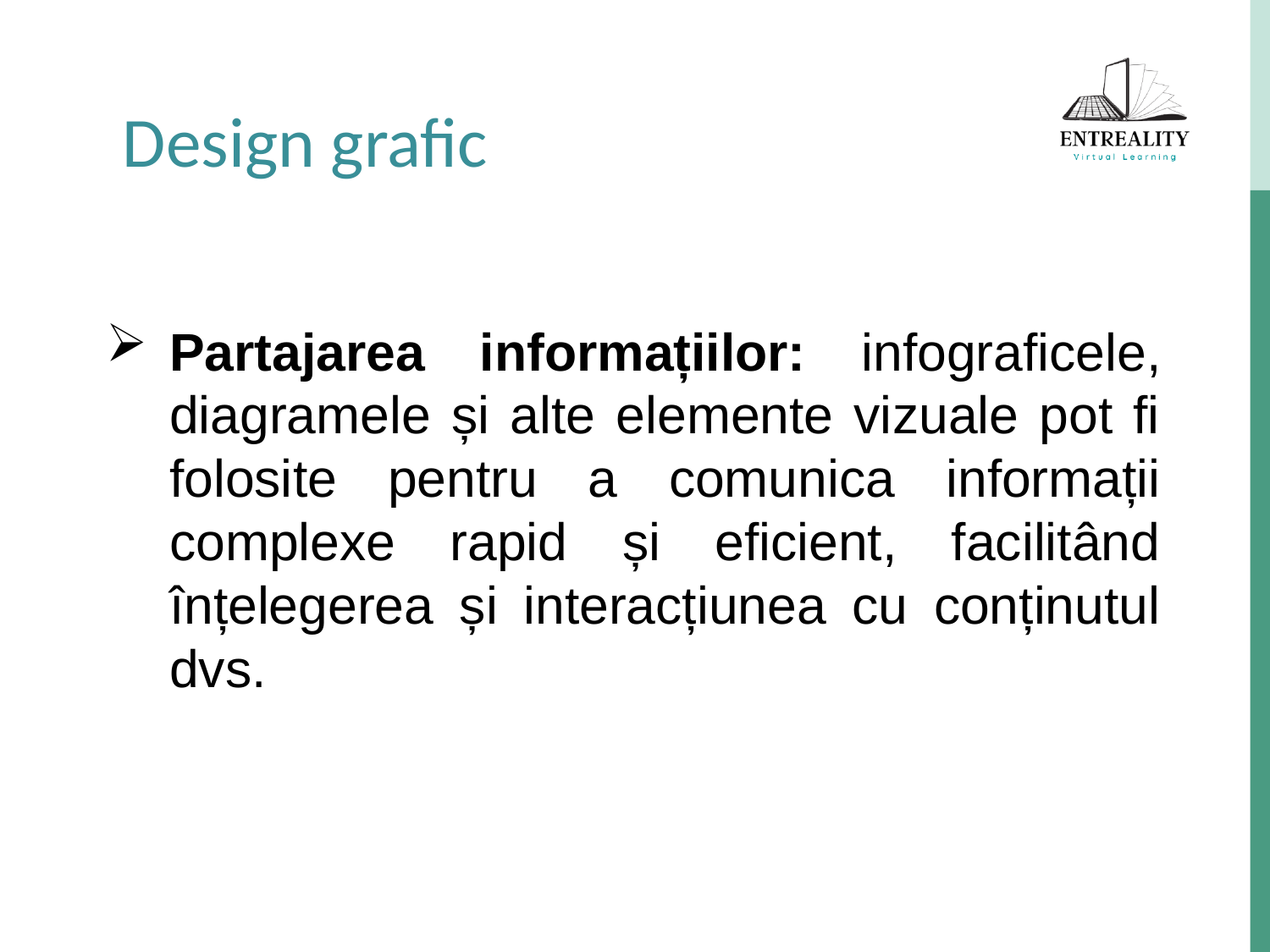

Design grafic
Partajarea informațiilor: infograficele, diagramele și alte elemente vizuale pot fi folosite pentru a comunica informații complexe rapid și eficient, facilitând înțelegerea și interacțiunea cu conținutul dvs.